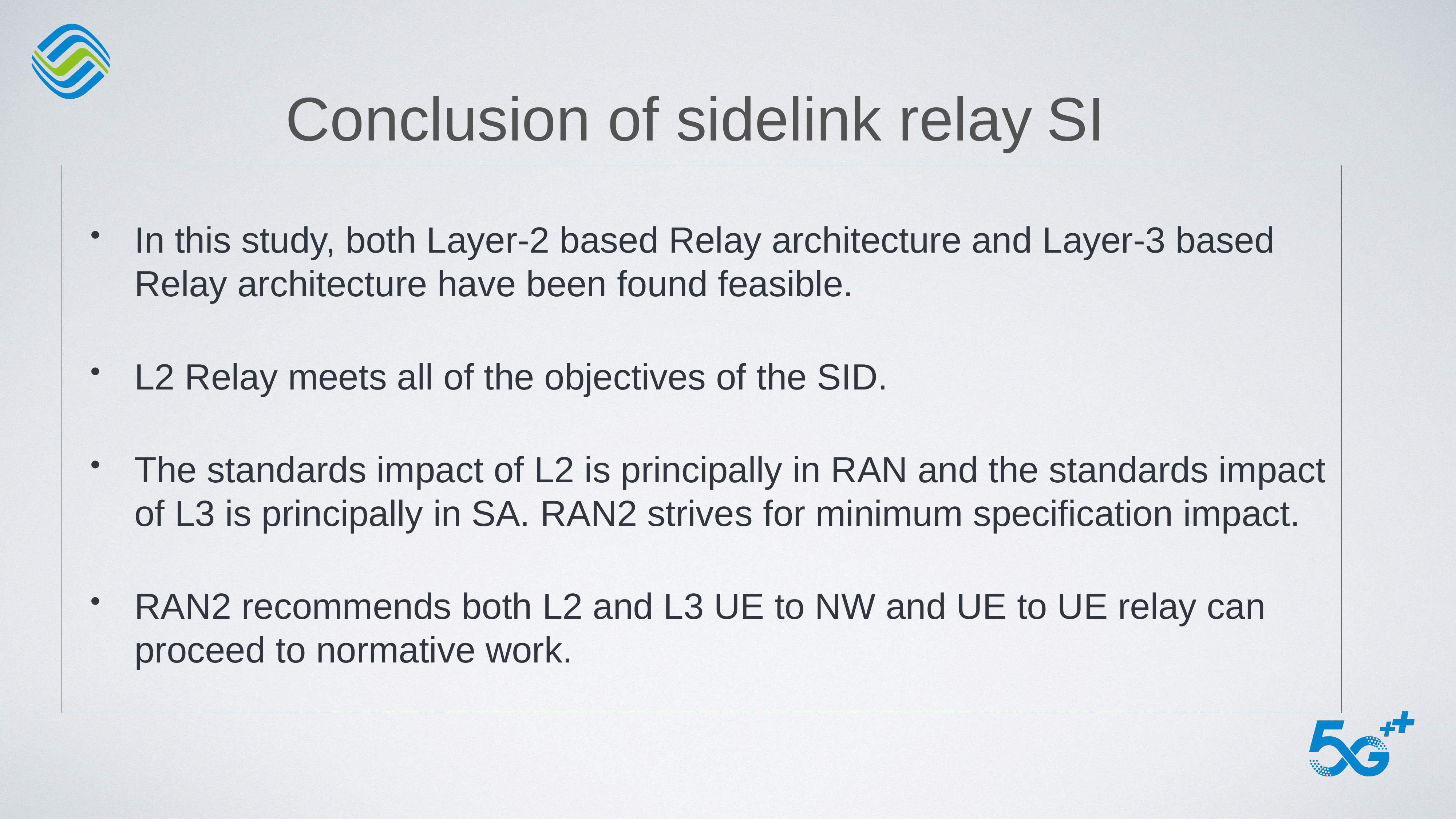

# Conclusion of sidelink relay SI

In this study, both Layer-2 based Relay architecture and Layer-3 based Relay architecture have been found feasible.
L2 Relay meets all of the objectives of the SID.
The standards impact of L2 is principally in RAN and the standards impact of L3 is principally in SA. RAN2 strives for minimum specification impact.
RAN2 recommends both L2 and L3 UE to NW and UE to UE relay can proceed to normative work.